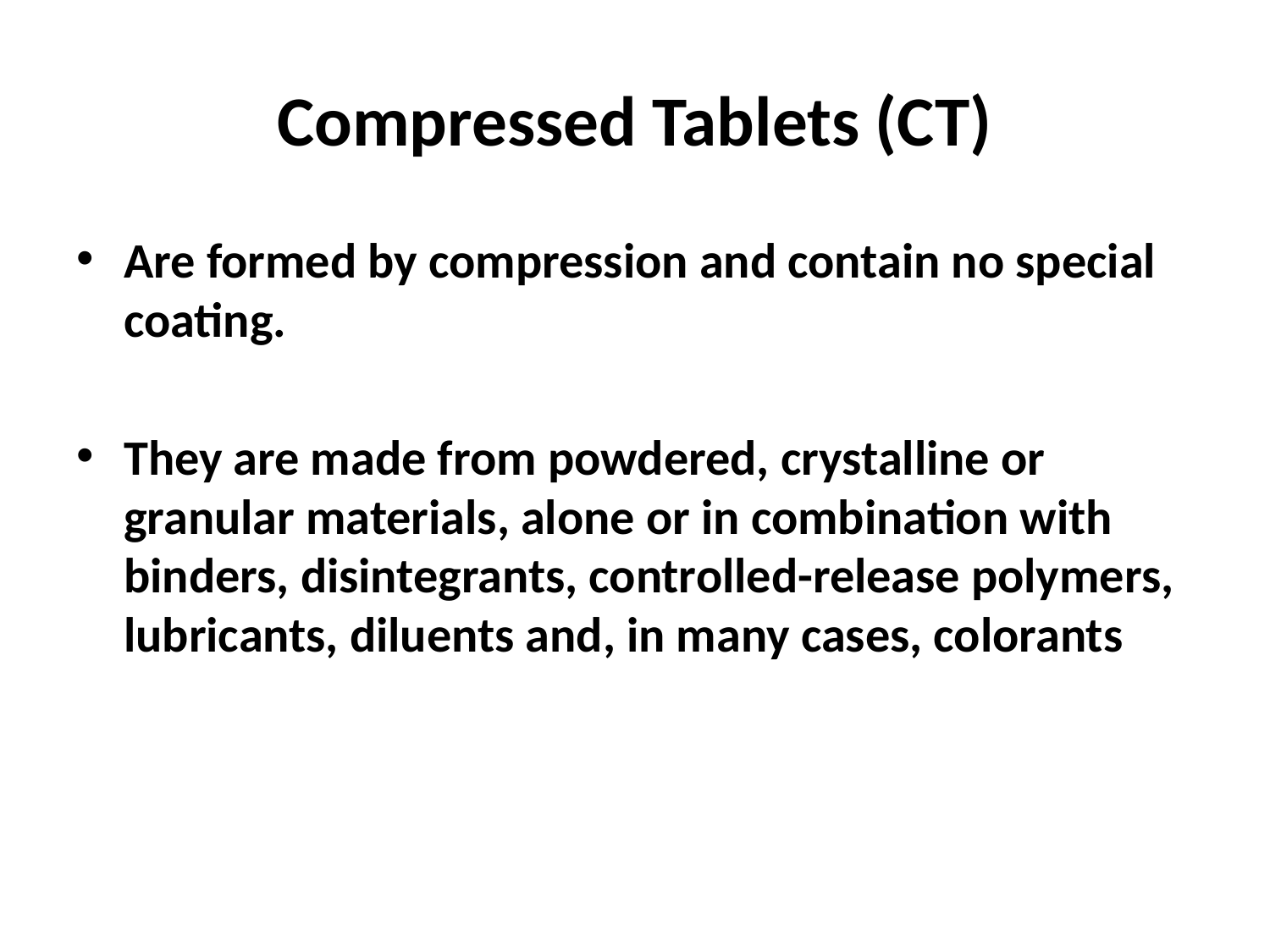

# Compressed Tablets (CT)
Are formed by compression and contain no special coating.

They are made from powdered, crystalline or granular materials, alone or in combination with binders, disintegrants, controlled-release polymers, lubricants, diluents and, in many cases, colorants